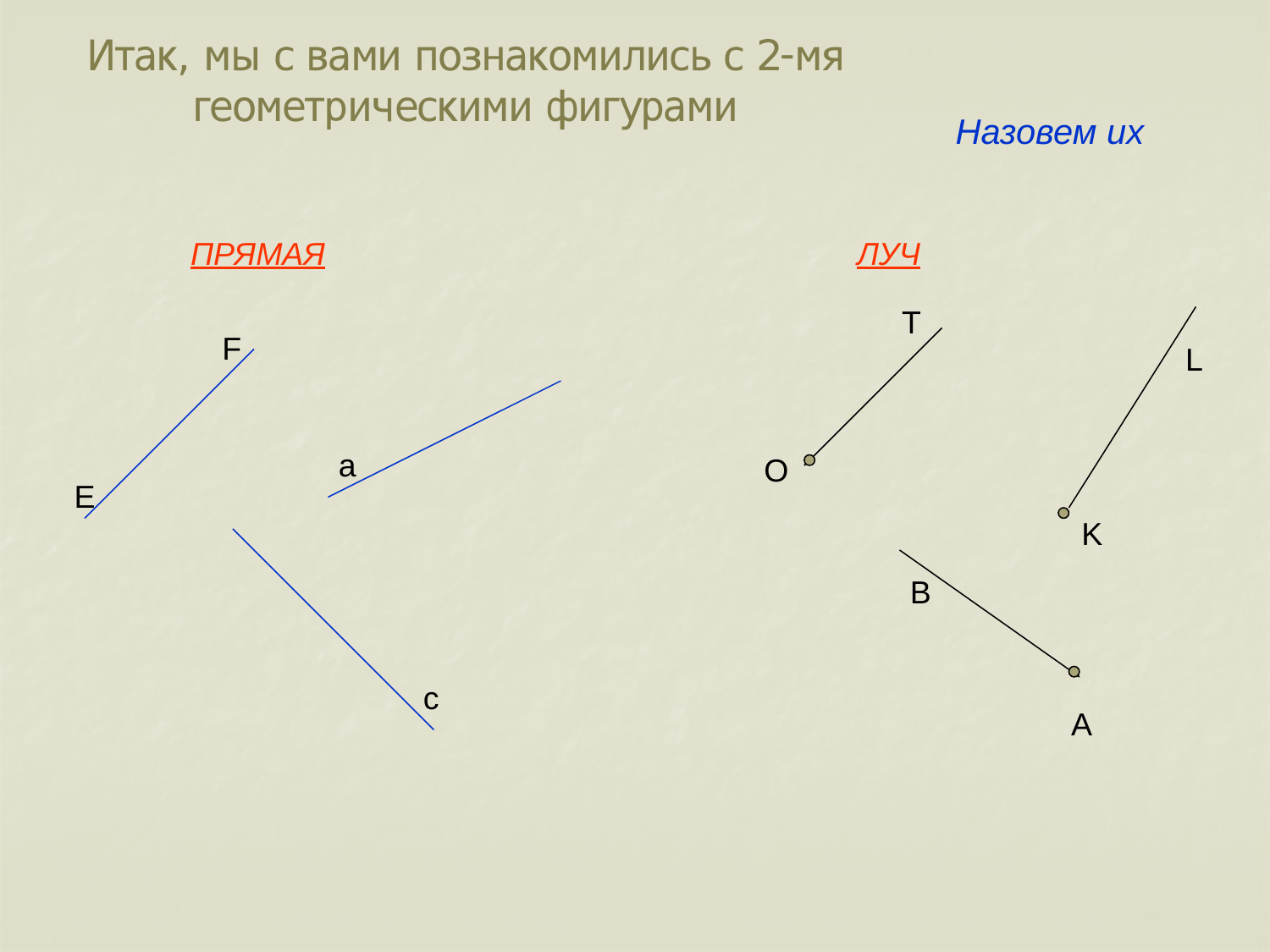

# Итак, мы с вами познакомились с 2-мя геометрическими фигурами
Назовем их
ПРЯМАЯ
ЛУЧ
T

F

L

a
O

E

K

B

c
A